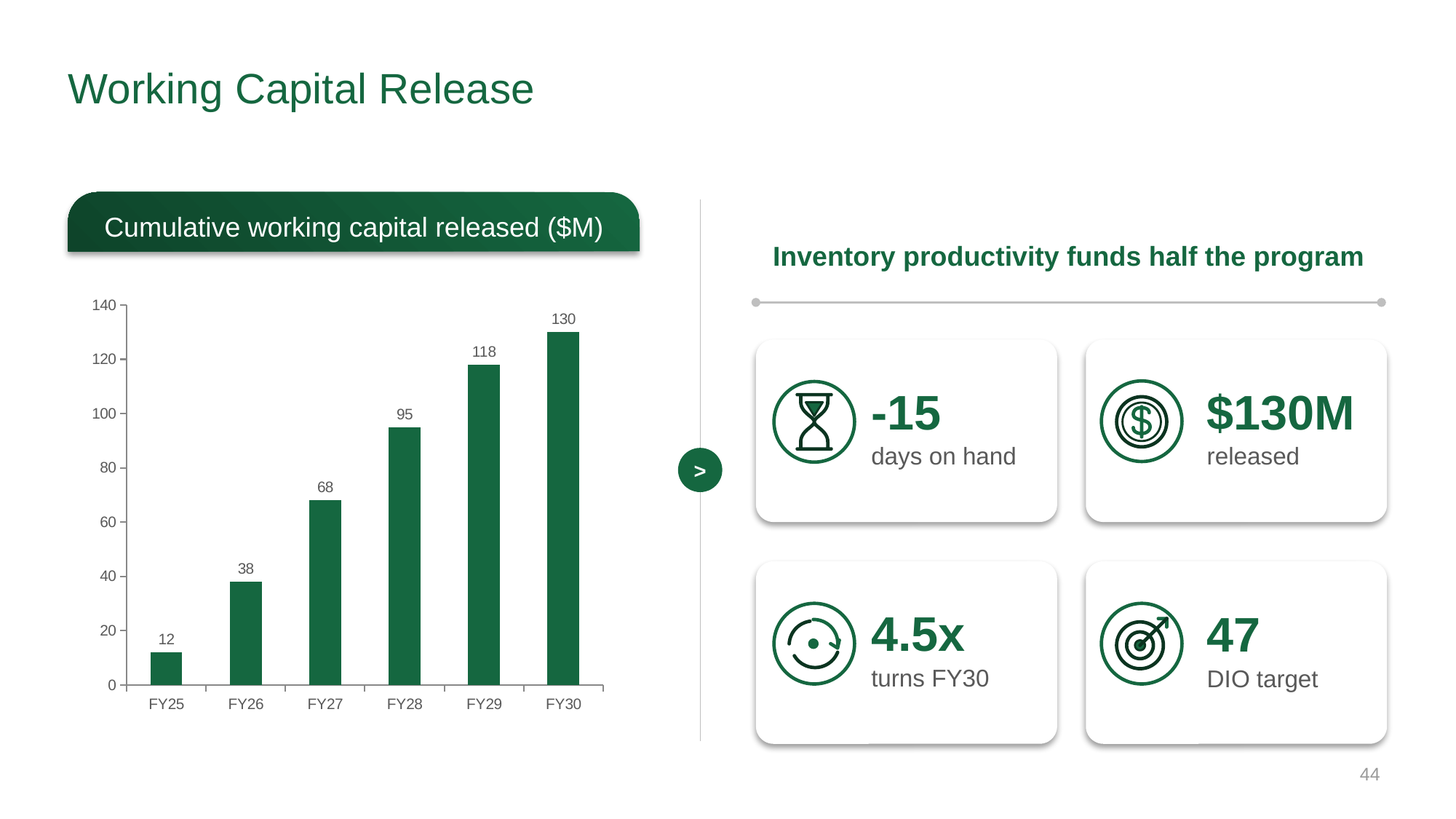

# Working Capital Release
Cumulative working capital released ($M)
>
Inventory productivity funds half the program

### Chart

| Category | Cumulative WC released ($M) |
|---|---|
| FY25 | 12.0 |
| FY26 | 38.0 |
| FY27 | 68.0 |
| FY28 | 95.0 |
| FY29 | 118.0 |
| FY30 | 130.0 |

-15
days on hand
$130M
released

4.5x
turns FY30
47
DIO target

44